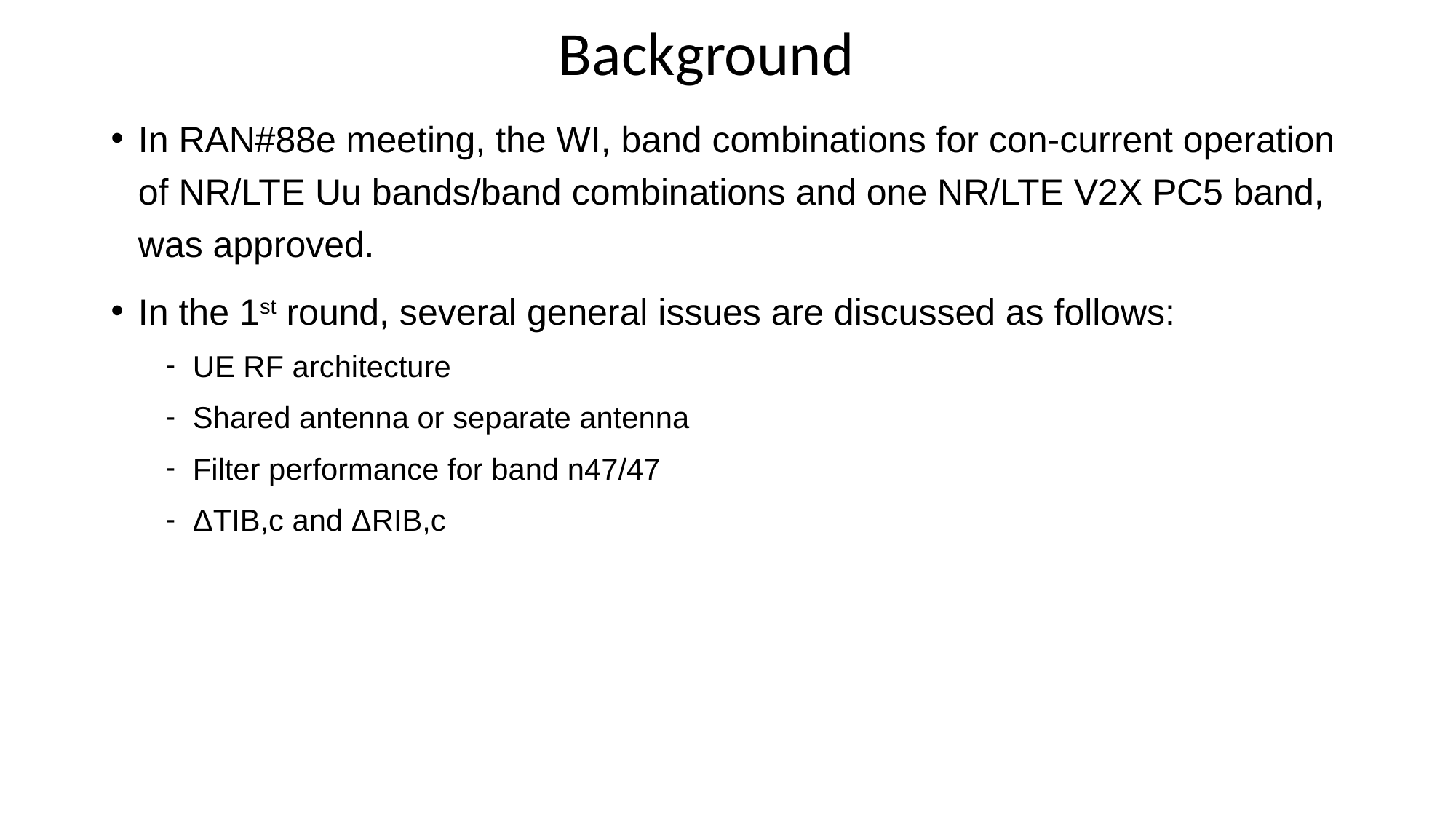

# Background
In RAN#88e meeting, the WI, band combinations for con-current operation of NR/LTE Uu bands/band combinations and one NR/LTE V2X PC5 band, was approved.
In the 1st round, several general issues are discussed as follows:
UE RF architecture
Shared antenna or separate antenna
Filter performance for band n47/47
ΔTIB,c and ΔRIB,c